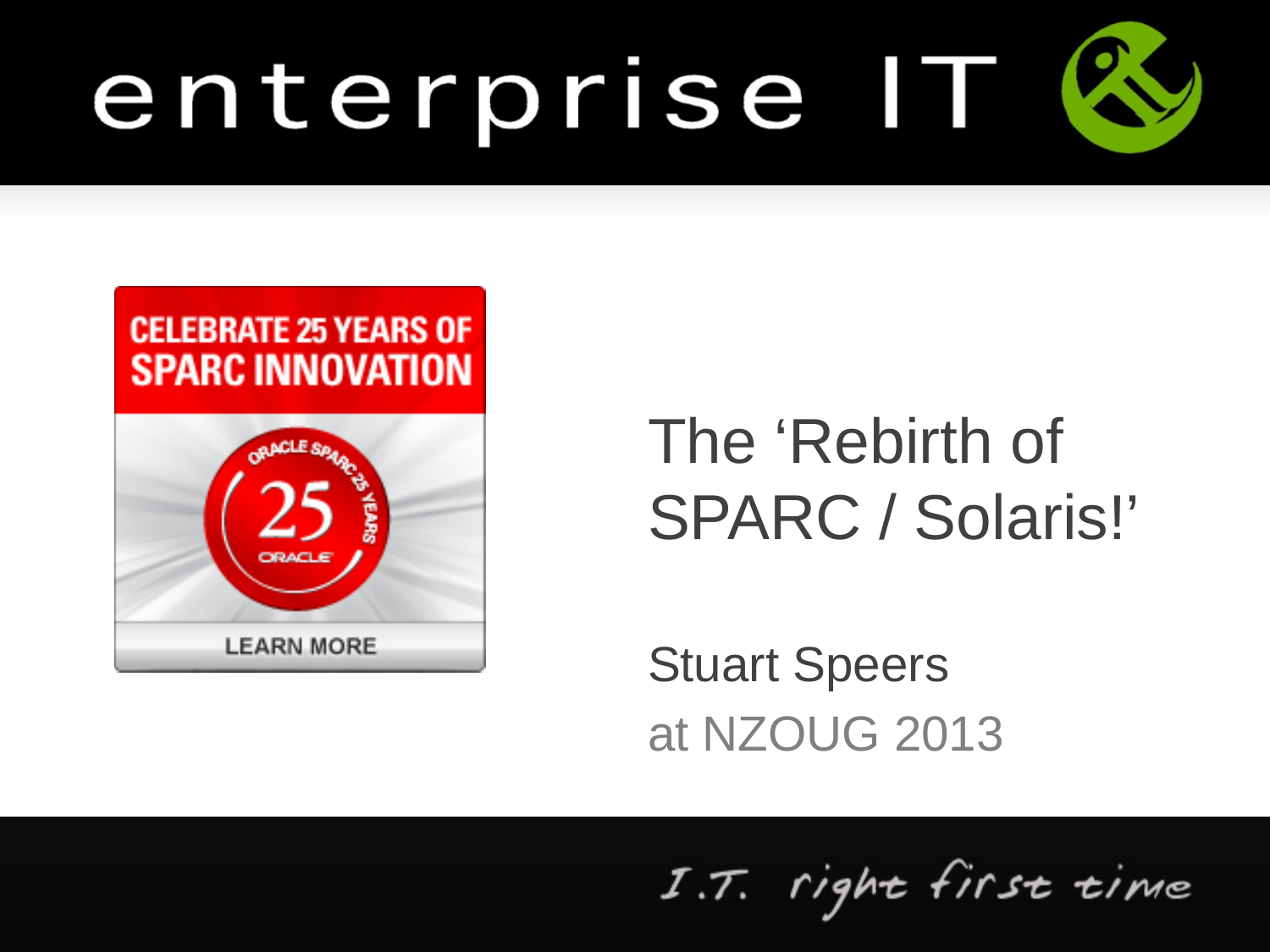

# The ‘Rebirth of SPARC / Solaris!’
Stuart Speers
at NZOUG 2013